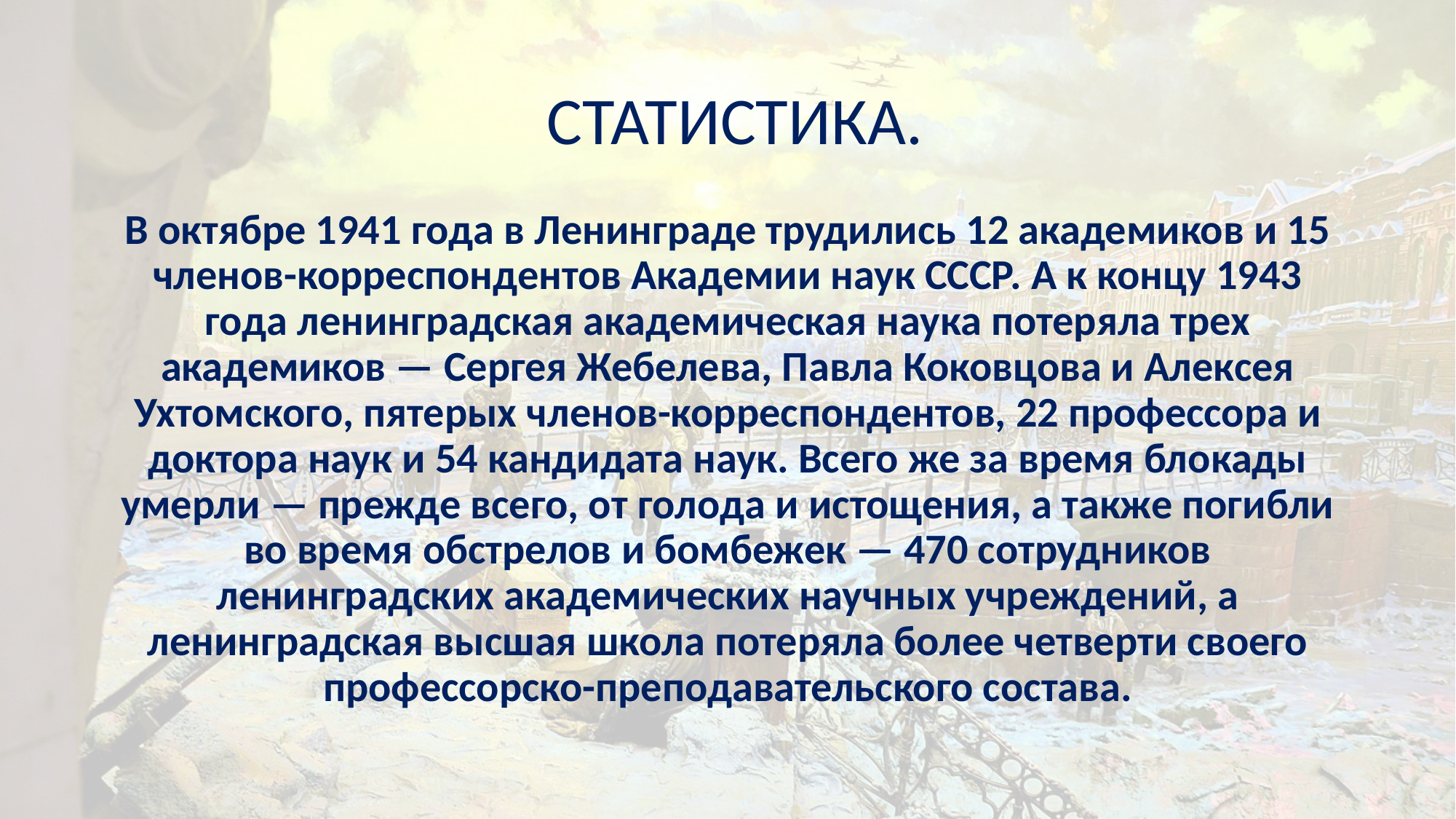

# СТАТИСТИКА.
В октябре 1941 года в Ленинграде трудились 12 академиков и 15 членов-корреспондентов Академии наук СССР. А к концу 1943 года ленинградская академическая наука потеряла трех академиков — Сергея Жебелева, Павла Коковцова и Алексея Ухтомского, пятерых членов-корреспондентов, 22 профессора и доктора наук и 54 кандидата наук. Всего же за время блокады умерли — прежде всего, от голода и истощения, а также погибли во время обстрелов и бомбежек — 470 сотрудников ленинградских академических научных учреждений, а ленинградская высшая школа потеряла более четверти своего профессорско-преподавательского состава.